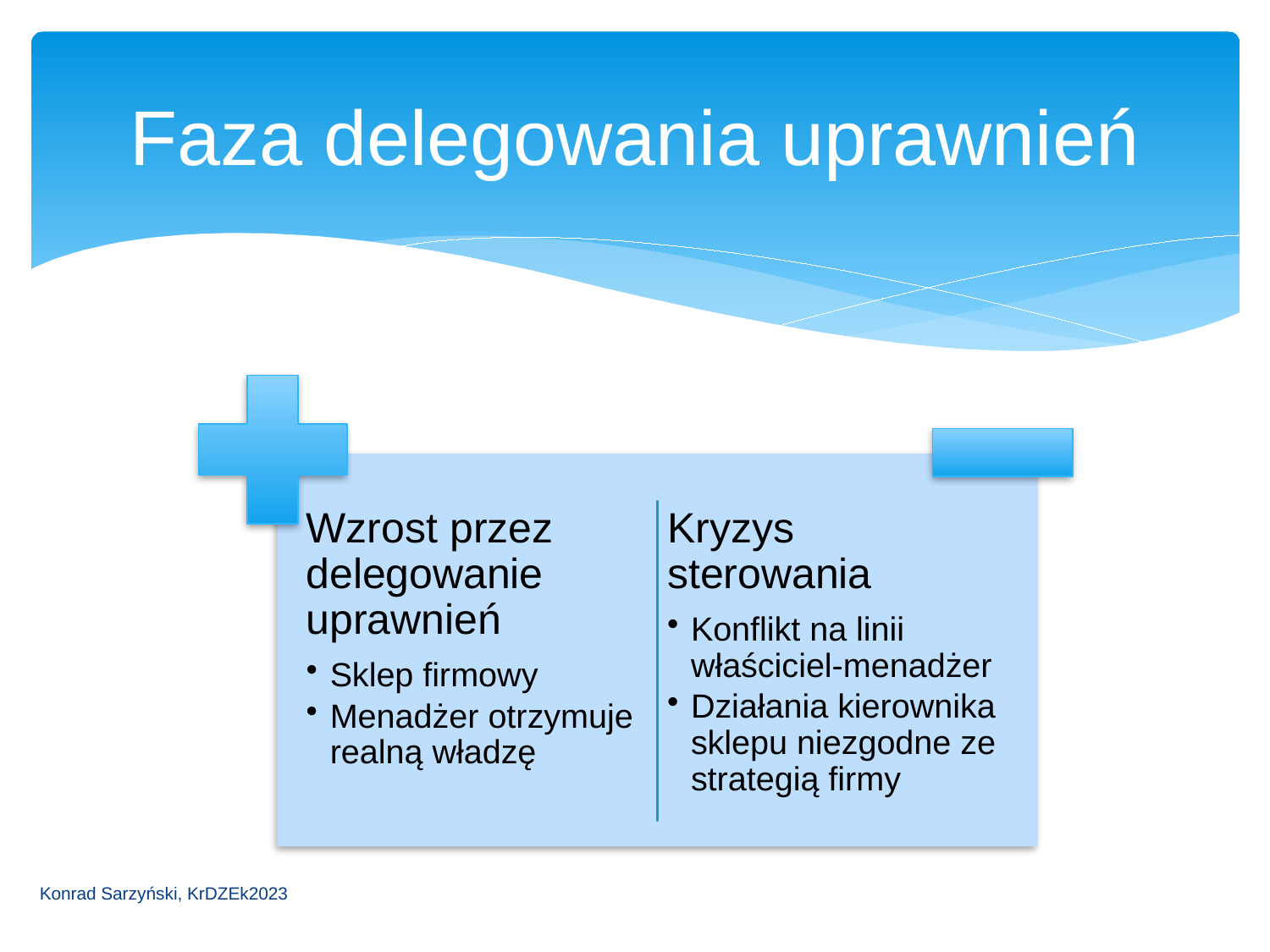

# Faza delegowania uprawnień
Wzrost przez delegowanie uprawnień
Sklep firmowy
Menadżer otrzymuje realną władzę
Kryzys sterowania
Konflikt na linii właściciel-menadżer
Działania kierownika sklepu niezgodne ze strategią firmy
Konrad Sarzyński, KrDZEk2023